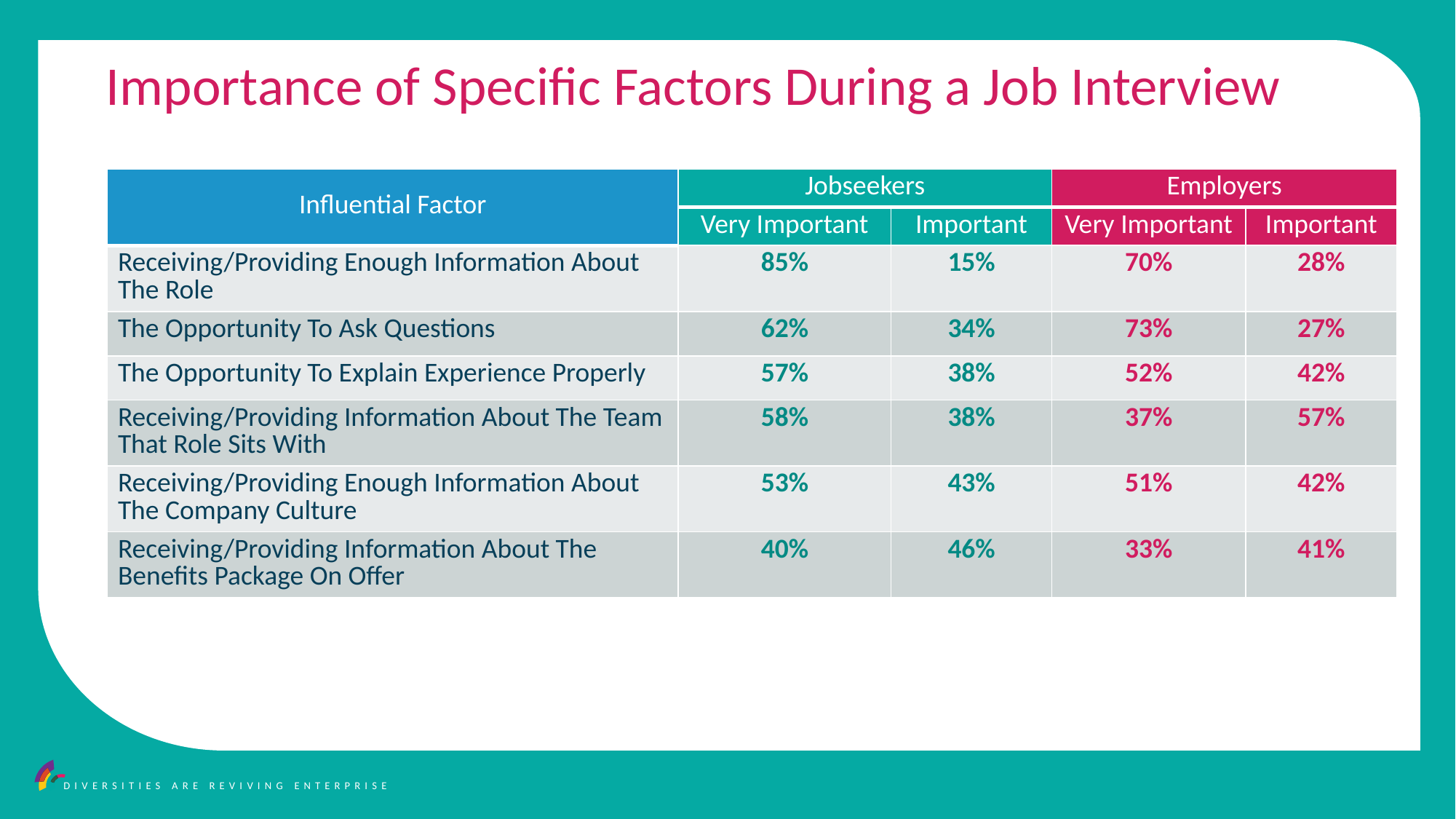

Importance of Specific Factors During a Job Interview
| Influential Factor | Jobseekers |  | Employers |  |
| --- | --- | --- | --- | --- |
|  | Very Important | Important | Very Important | Important |
| Receiving/Providing Enough Information About The Role | 85% | 15% | 70% | 28% |
| The Opportunity To Ask Questions | 62% | 34% | 73% | 27% |
| The Opportunity To Explain Experience Properly | 57% | 38% | 52% | 42% |
| Receiving/Providing Information About The Team That Role Sits With | 58% | 38% | 37% | 57% |
| Receiving/Providing Enough Information About The Company Culture | 53% | 43% | 51% | 42% |
| Receiving/Providing Information About The Benefits Package On Offer | 40% | 46% | 33% | 41% |